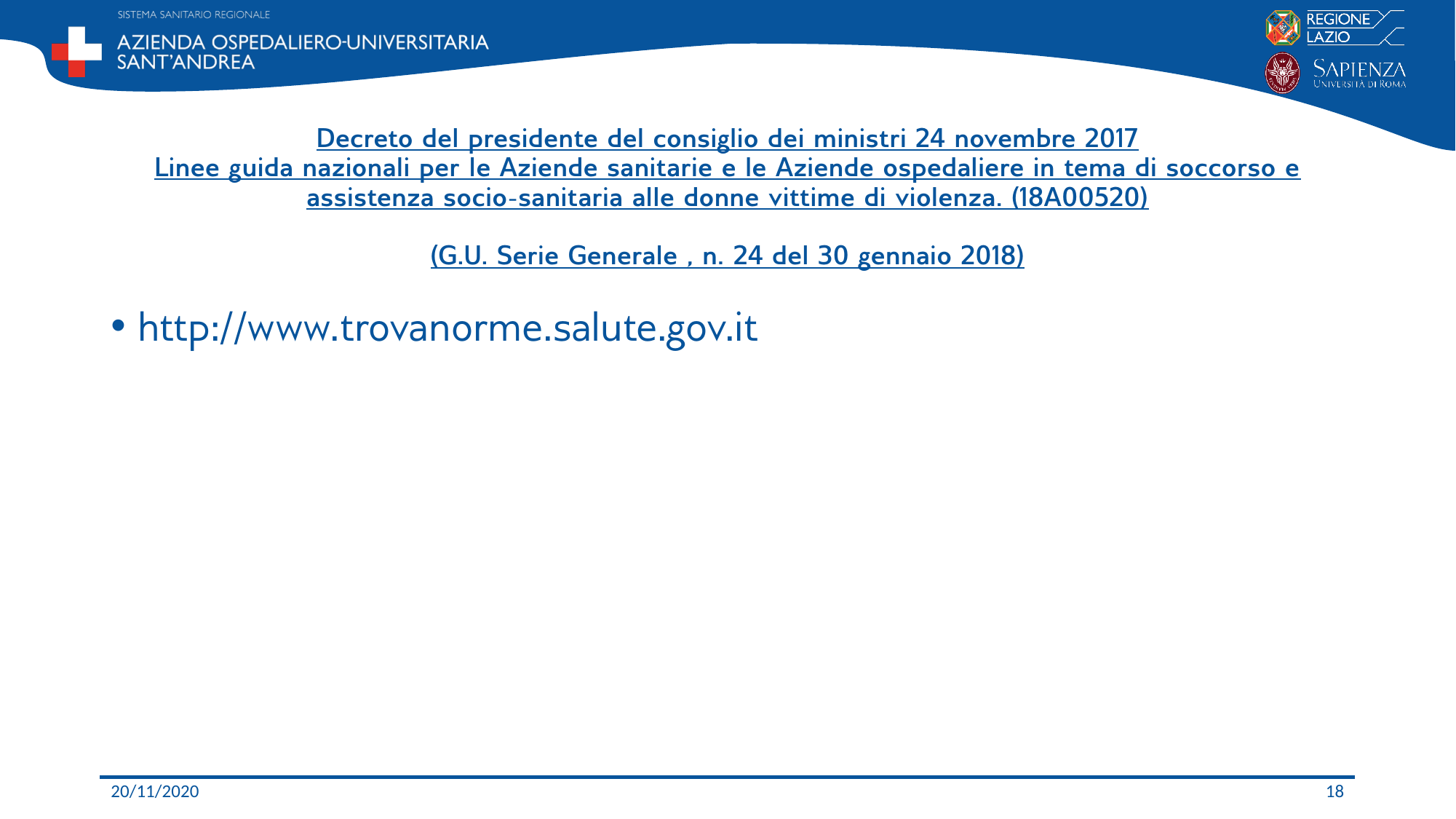

# Decreto del presidente del consiglio dei ministri 24 novembre 2017 Linee guida nazionali per le Aziende sanitarie e le Aziende ospedaliere in tema di soccorso e assistenza socio-sanitaria alle donne vittime di violenza. (18A00520) (G.U. Serie Generale , n. 24 del 30 gennaio 2018)
http://www.trovanorme.salute.gov.it
20/11/2020

18